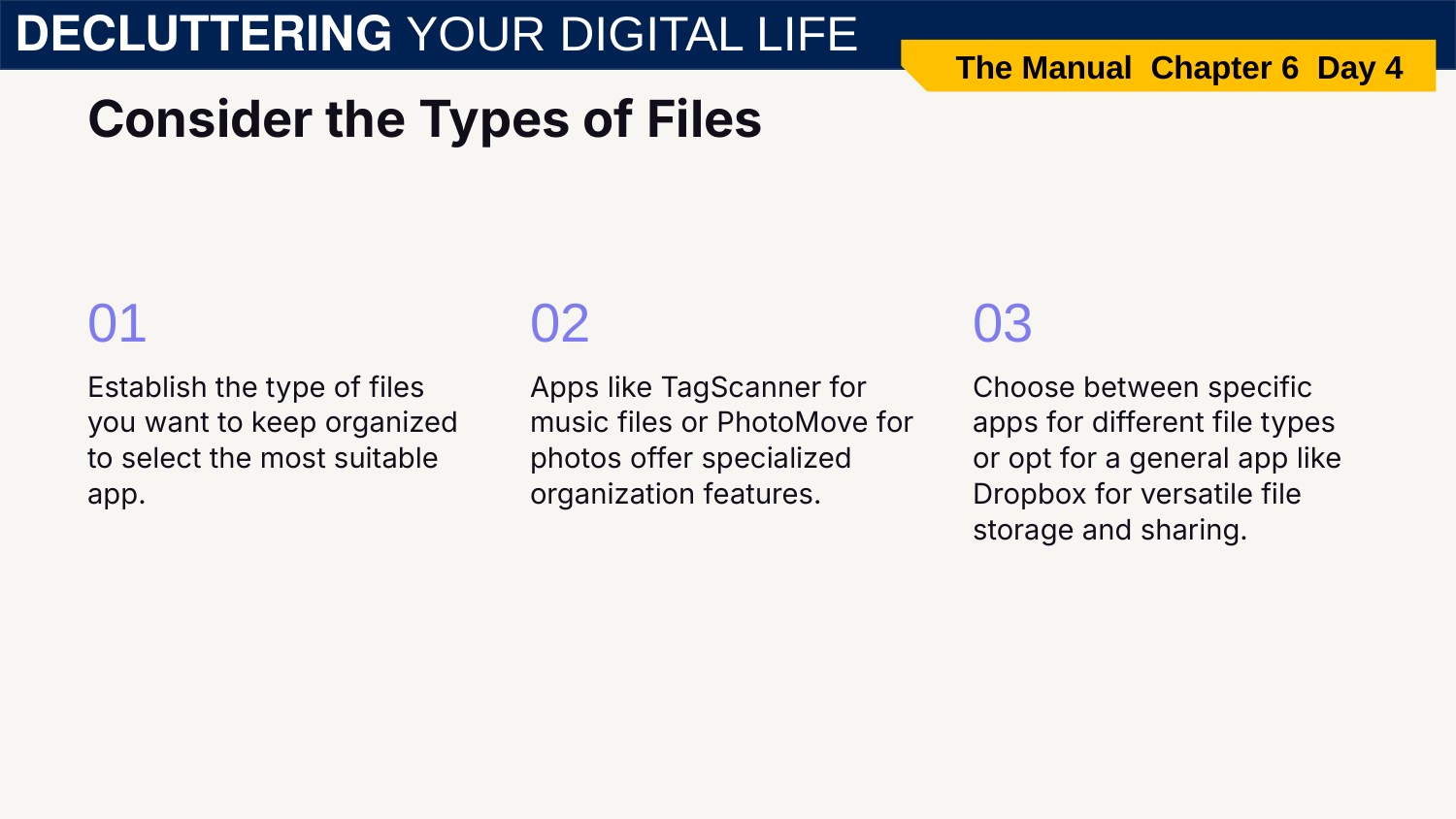

DECLUTTERING YOUR DIGITAL LIFE
The Manual  Chapter 6  Day 4

# Consider the Types of Files
01
02
03
Establish the type of files you want to keep organized to select the most suitable app.
Apps like TagScanner for music files or PhotoMove for photos offer specialized organization features.
Choose between specific apps for different file types or opt for a general app like Dropbox for versatile file storage and sharing.